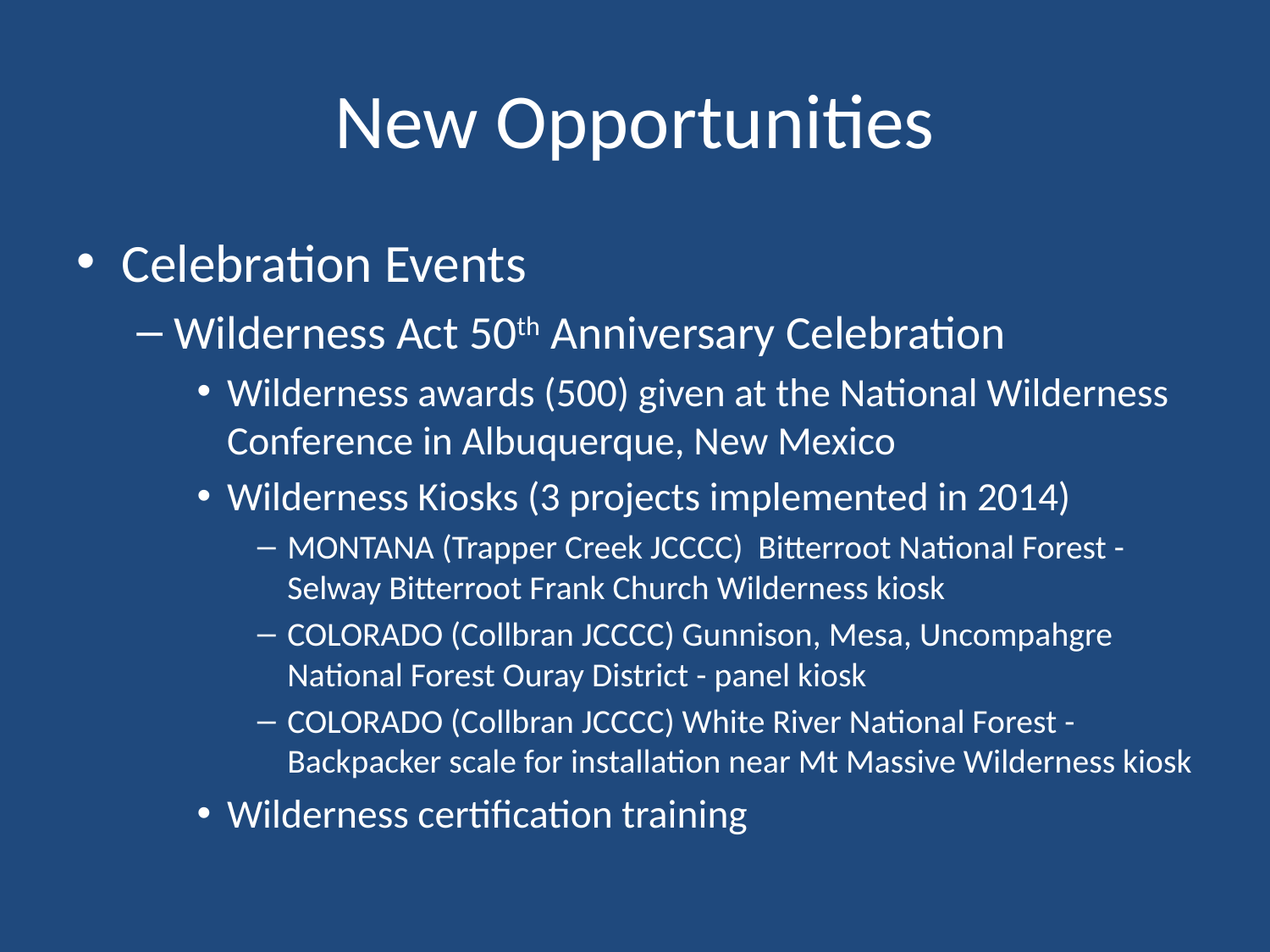

# New Opportunities
Celebration Events
Wilderness Act 50th Anniversary Celebration
Wilderness awards (500) given at the National Wilderness Conference in Albuquerque, New Mexico
Wilderness Kiosks (3 projects implemented in 2014)
MONTANA (Trapper Creek JCCCC)  Bitterroot National Forest - Selway Bitterroot Frank Church Wilderness kiosk
COLORADO (Collbran JCCCC) Gunnison, Mesa, Uncompahgre National Forest Ouray District - panel kiosk
COLORADO (Collbran JCCCC) White River National Forest -Backpacker scale for installation near Mt Massive Wilderness kiosk
Wilderness certification training